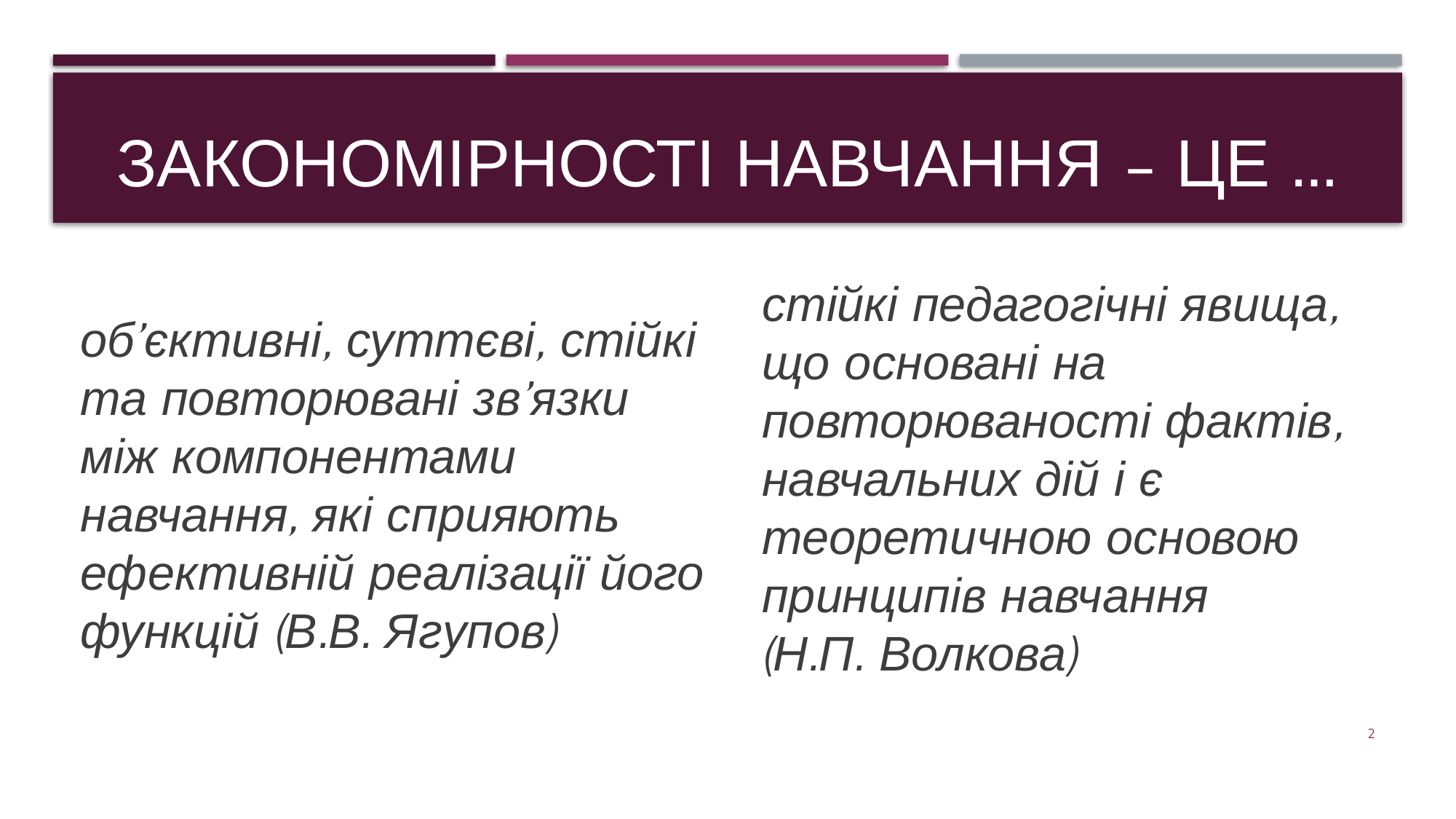

# Закономірності навчання – це …
об’єктивні, суттєві, стійкі та повторювані зв’язки між компонентами навчання, які сприяють ефективній реалізації його функцій (В.В. Ягупов)
стійкі педагогічні явища, що основані на повторюваності фактів, навчальних дій і є теоретичною основою принципів навчання (Н.П. Волкова)

2